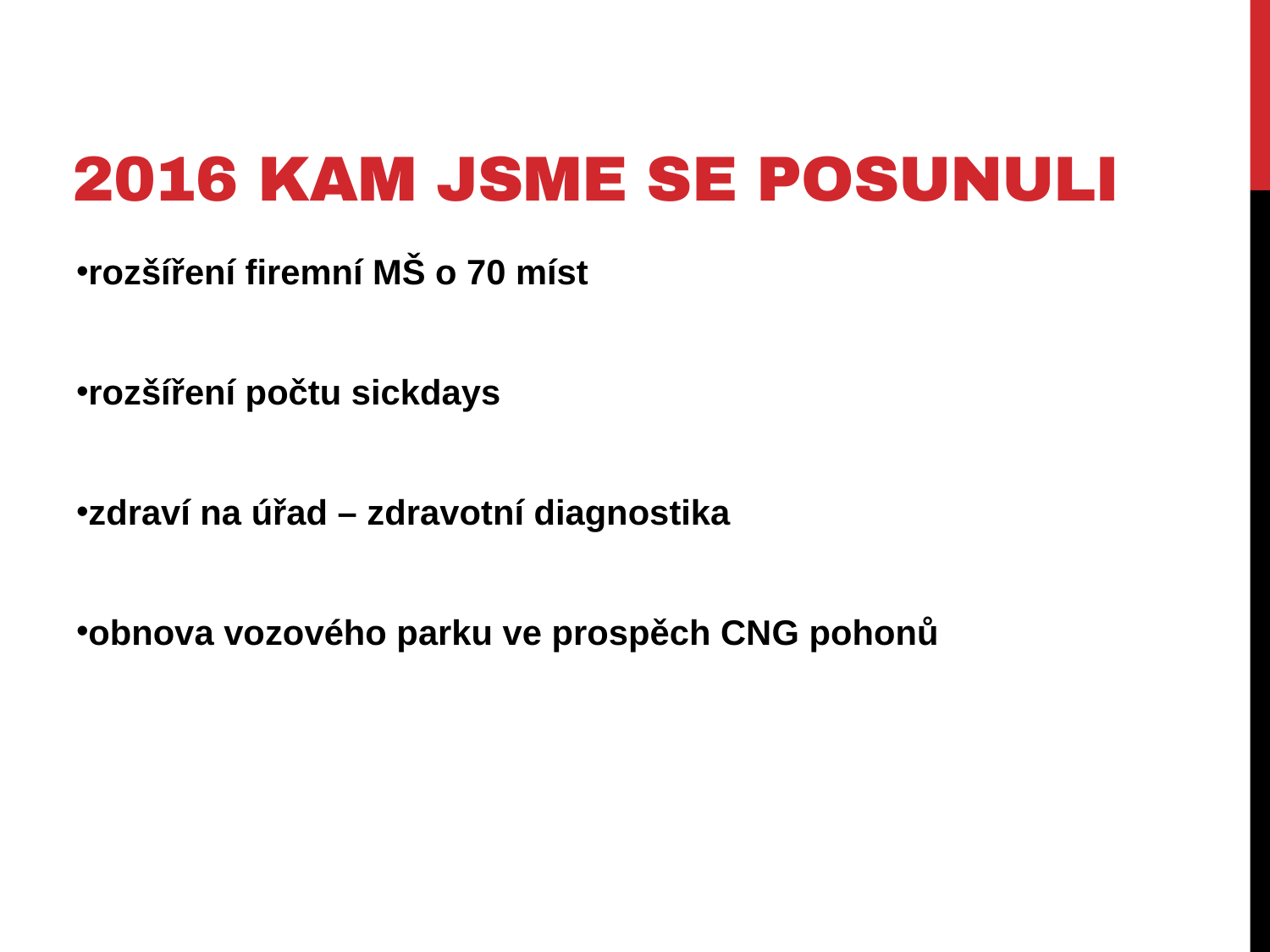

# 2016 Kam jsme se posunuli
rozšíření firemní MŠ o 70 míst

rozšíření počtu sickdays

zdraví na úřad – zdravotní diagnostika

obnova vozového parku ve prospěch CNG pohonů